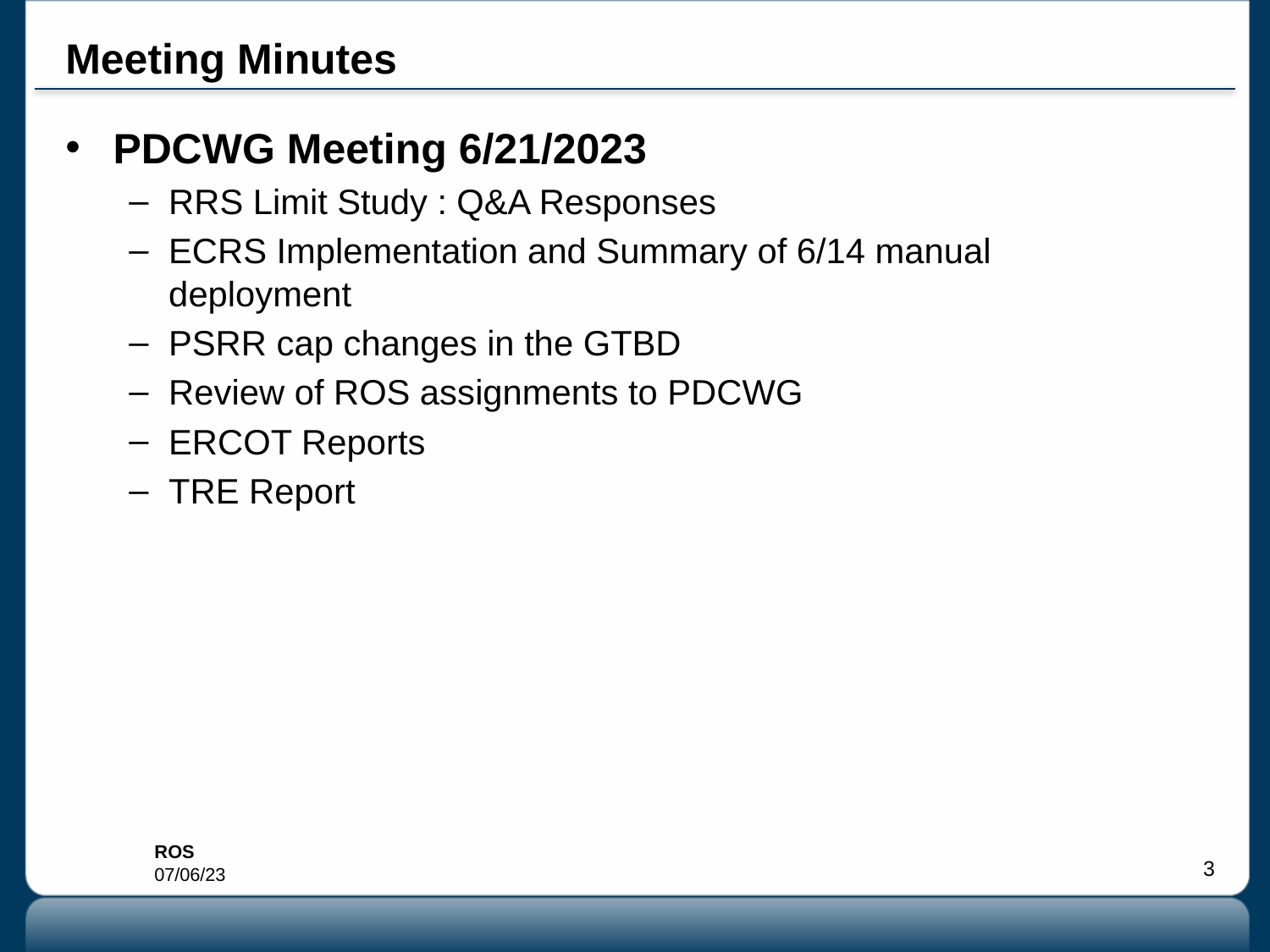

# Meeting Minutes
PDCWG Meeting 6/21/2023
RRS Limit Study : Q&A Responses
ECRS Implementation and Summary of 6/14 manual deployment
PSRR cap changes in the GTBD
Review of ROS assignments to PDCWG
ERCOT Reports
TRE Report